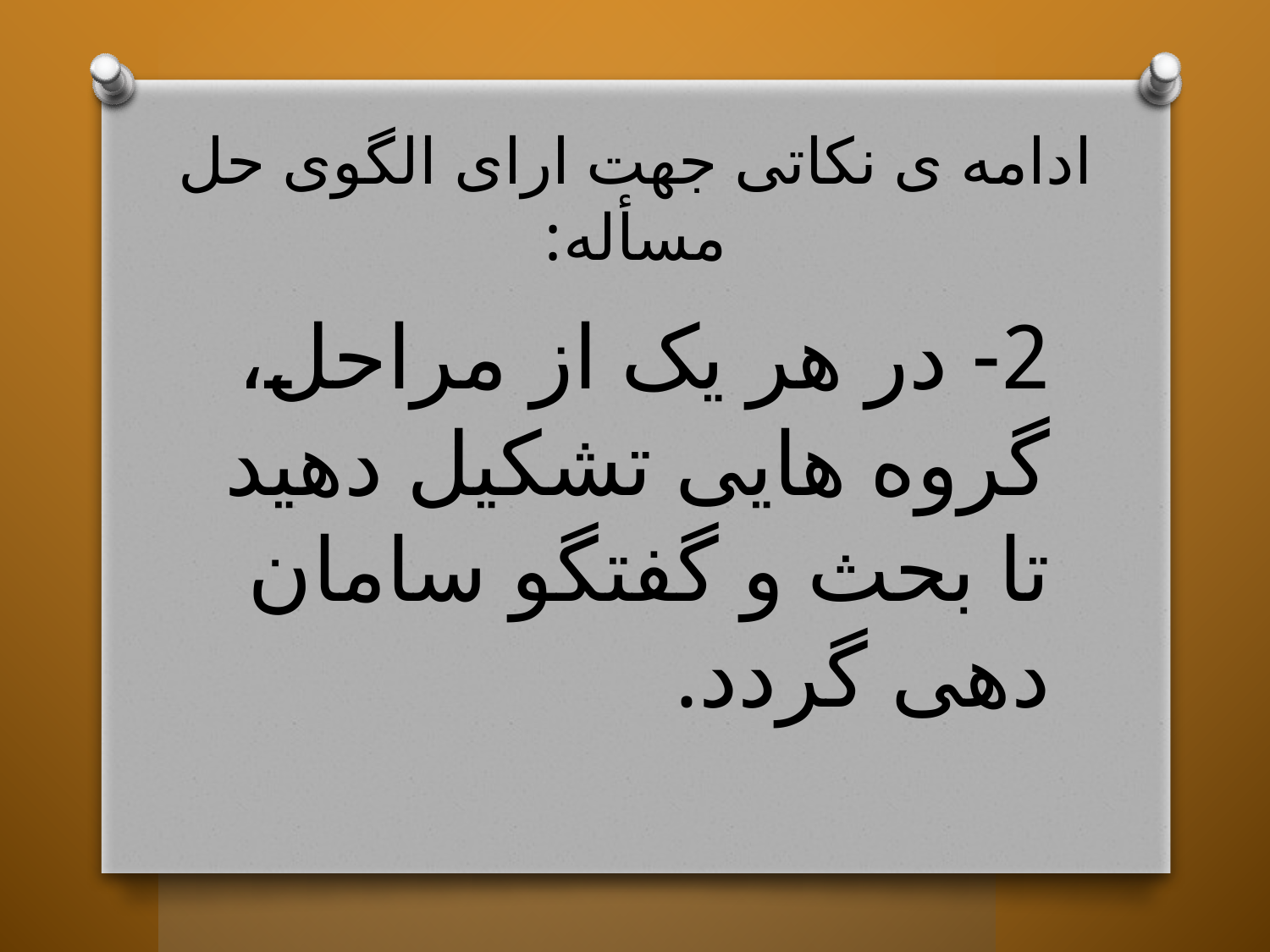

# ادامه ی نکاتی جهت ارای الگوی حل مسأله:
2- در هر یک از مراحل، گروه هایی تشکیل دهید تا بحث و گفتگو سامان دهی گردد.